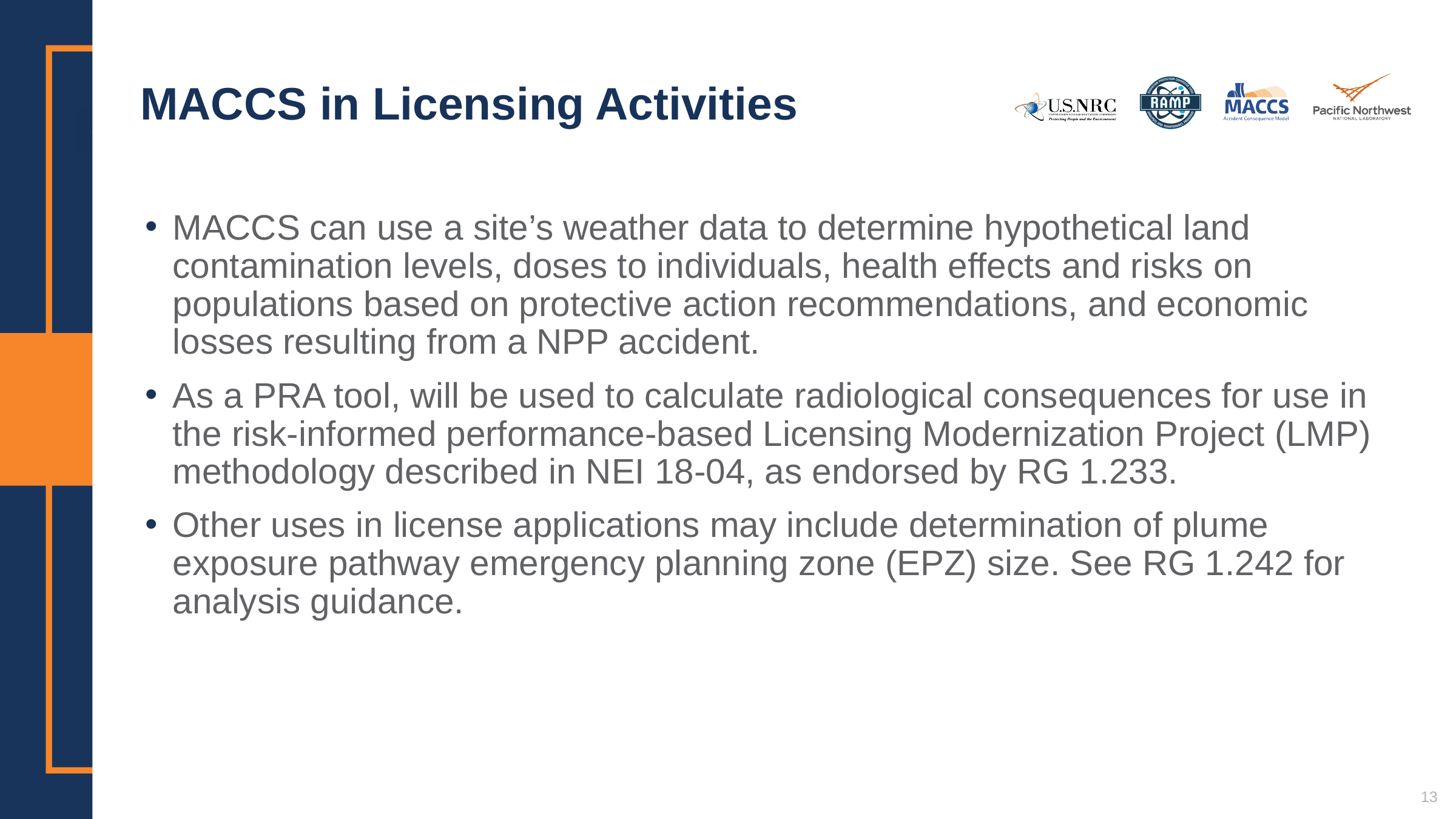

# MACCS in Licensing Activities
MACCS can use a site’s weather data to determine hypothetical land contamination levels, doses to individuals, health effects and risks on populations based on protective action recommendations, and economic losses resulting from a NPP accident.
As a PRA tool, will be used to calculate radiological consequences for use in the risk-informed performance-based Licensing Modernization Project (LMP) methodology described in NEI 18-04, as endorsed by RG 1.233.
Other uses in license applications may include determination of plume exposure pathway emergency planning zone (EPZ) size. See RG 1.242 for analysis guidance.
13